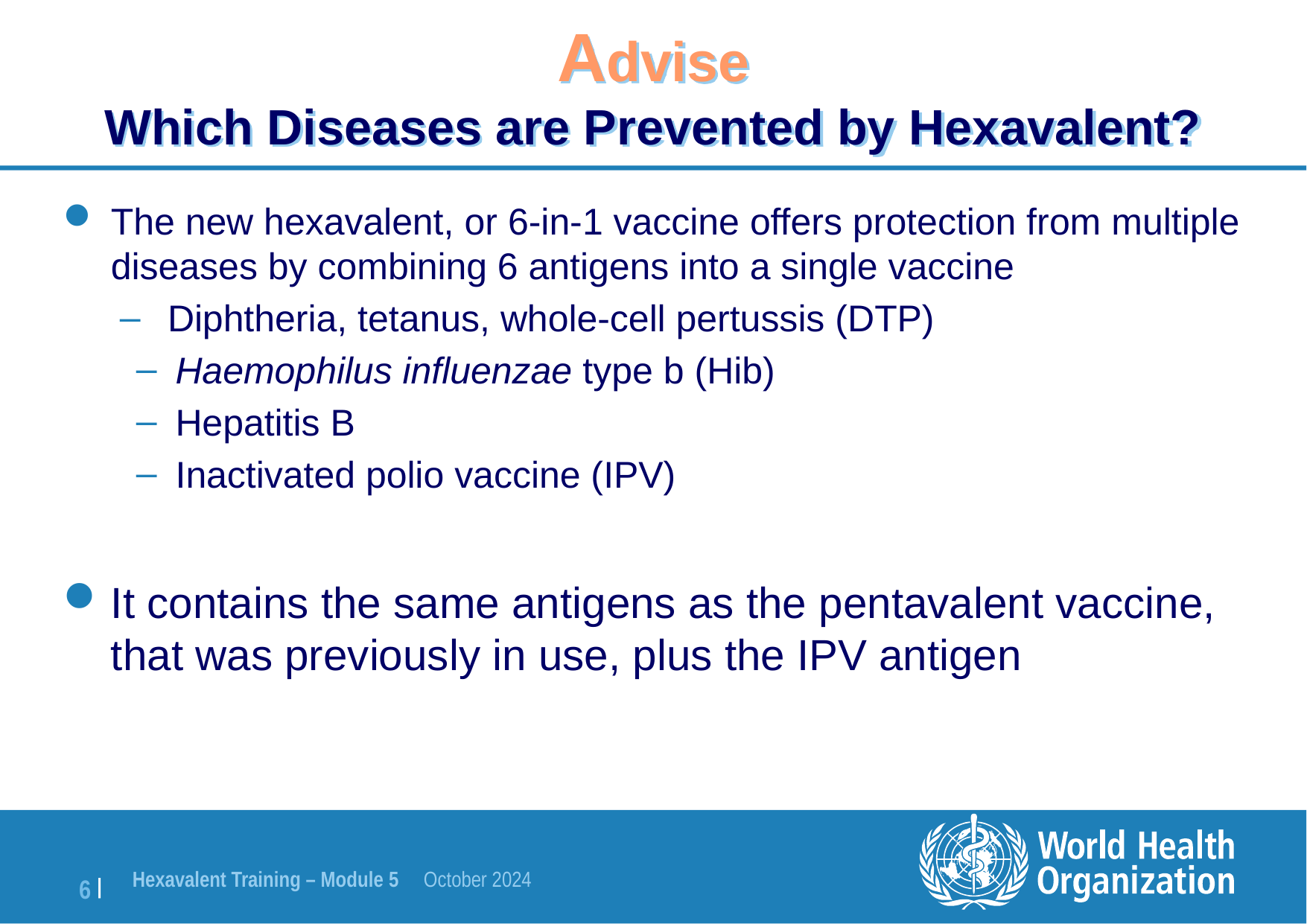

# Advise Which Diseases are Prevented by Hexavalent?
The new hexavalent, or 6-in-1 vaccine offers protection from multiple diseases by combining 6 antigens into a single vaccine
Diphtheria, tetanus, whole-cell pertussis (DTP)
Haemophilus influenzae type b (Hib)
Hepatitis B
Inactivated polio vaccine (IPV)
It contains the same antigens as the pentavalent vaccine, that was previously in use, plus the IPV antigen